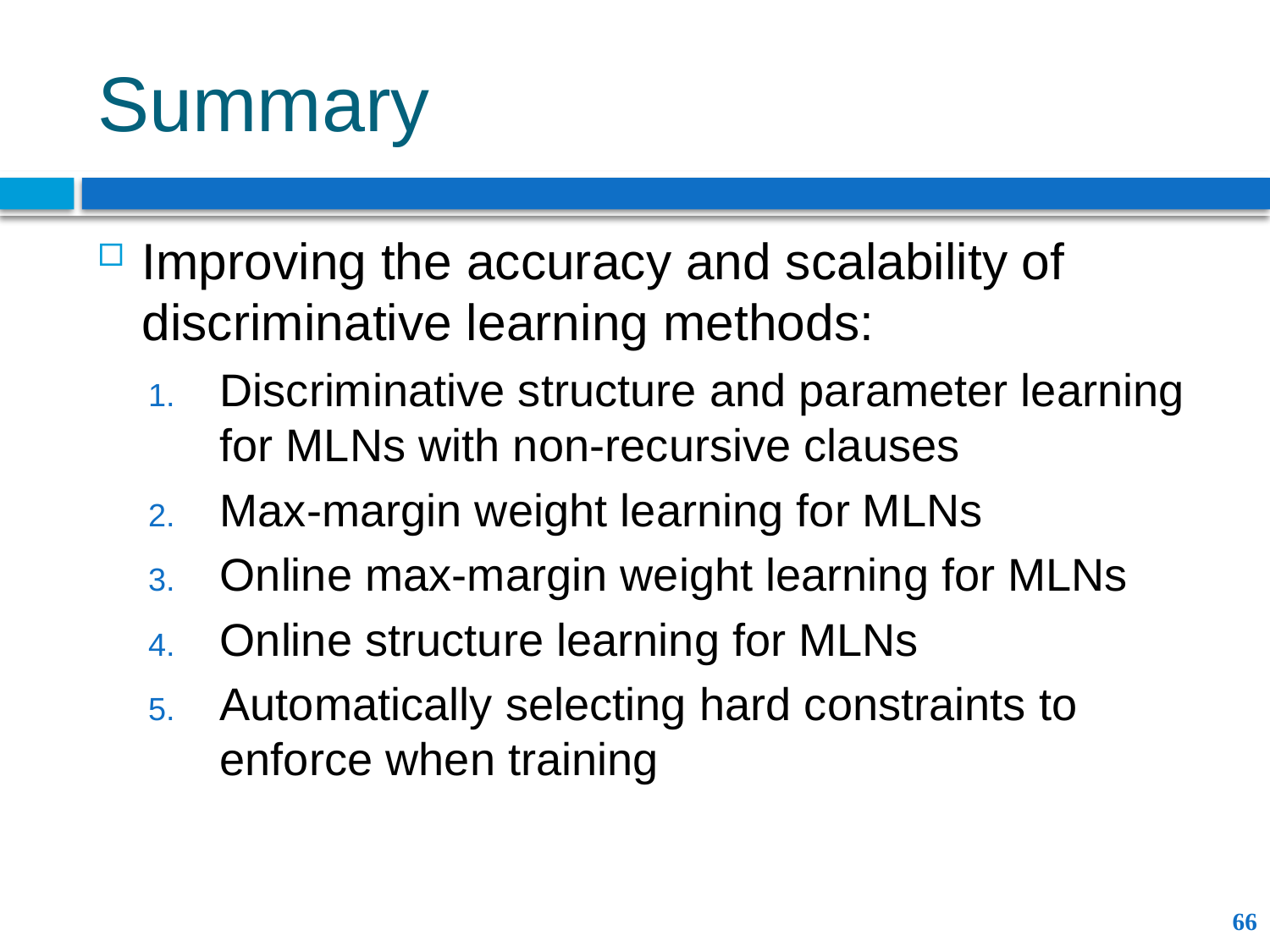

# Summary
Improving the accuracy and scalability of discriminative learning methods:
Discriminative structure and parameter learning for MLNs with non-recursive clauses
Max-margin weight learning for MLNs
Online max-margin weight learning for MLNs
Online structure learning for MLNs
Automatically selecting hard constraints to enforce when training
66